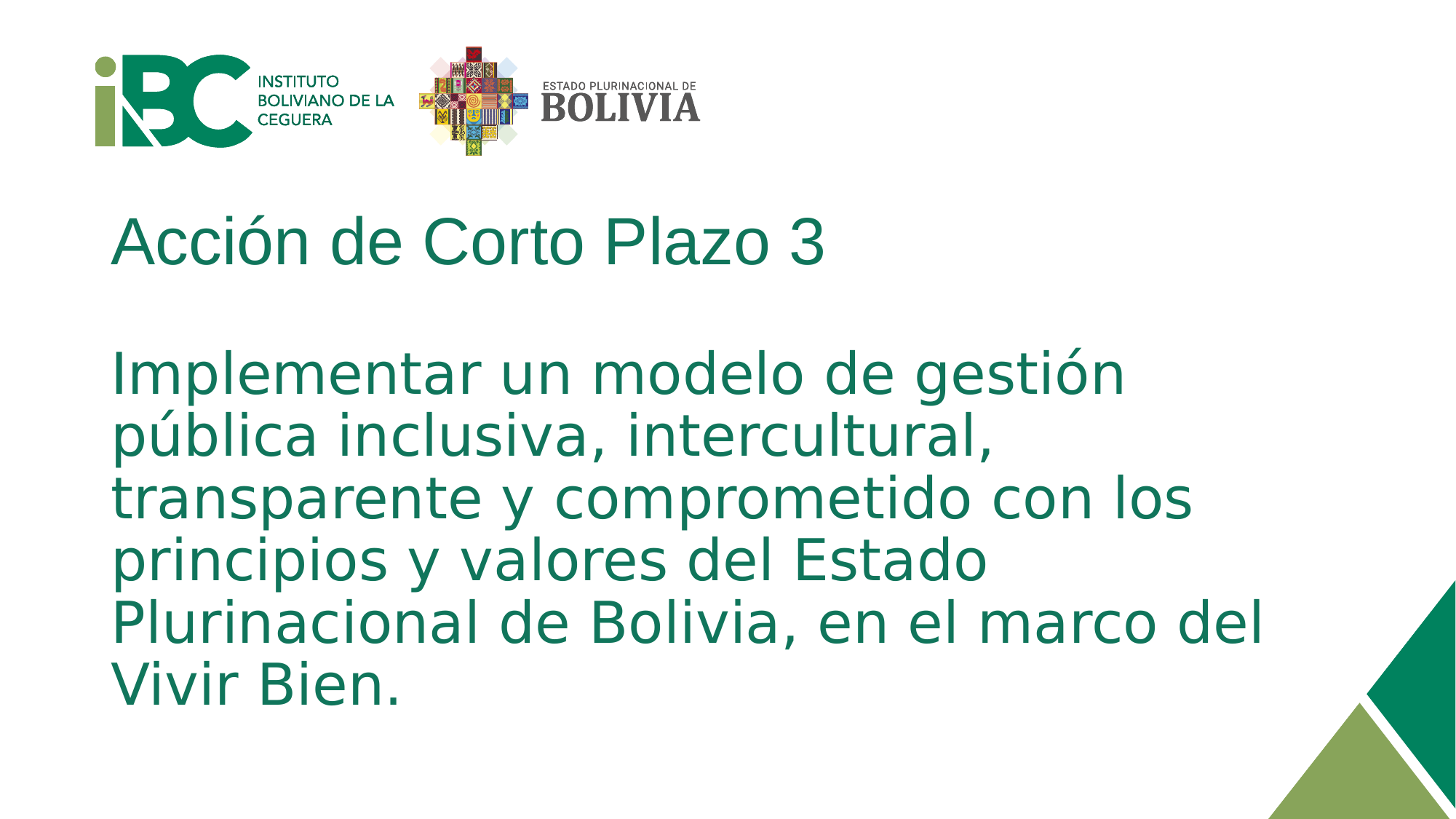

# Acción de Corto Plazo 3
Implementar un modelo de gestión pública inclusiva, intercultural, transparente y comprometido con los principios y valores del Estado Plurinacional de Bolivia, en el marco del Vivir Bien.